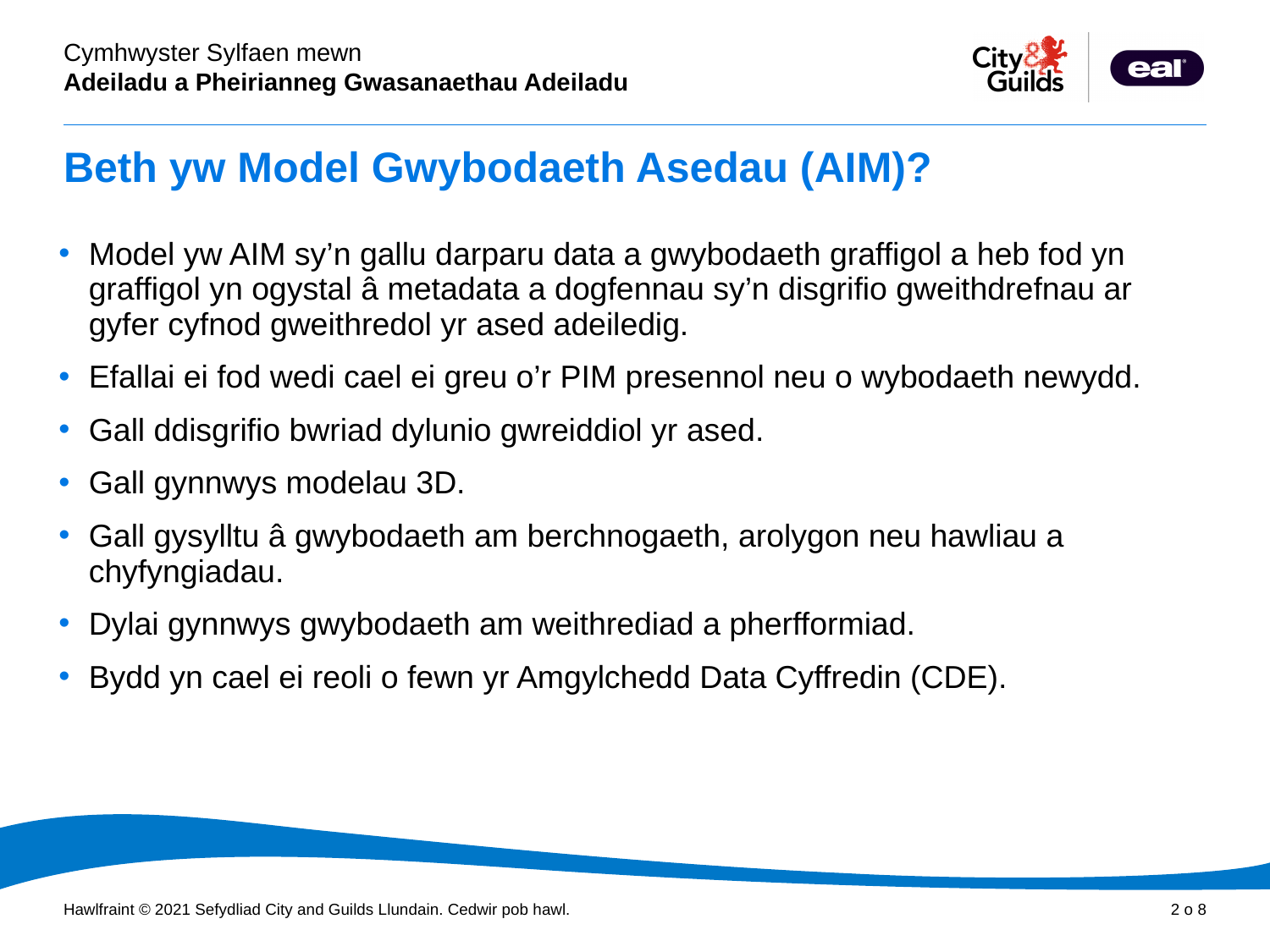

# Beth yw Model Gwybodaeth Asedau (AIM)?
Model yw AIM sy’n gallu darparu data a gwybodaeth graffigol a heb fod yn graffigol yn ogystal â metadata a dogfennau sy’n disgrifio gweithdrefnau ar gyfer cyfnod gweithredol yr ased adeiledig.
Efallai ei fod wedi cael ei greu o’r PIM presennol neu o wybodaeth newydd.
Gall ddisgrifio bwriad dylunio gwreiddiol yr ased.
Gall gynnwys modelau 3D.
Gall gysylltu â gwybodaeth am berchnogaeth, arolygon neu hawliau a chyfyngiadau.
Dylai gynnwys gwybodaeth am weithrediad a pherfformiad.
Bydd yn cael ei reoli o fewn yr Amgylchedd Data Cyffredin (CDE).